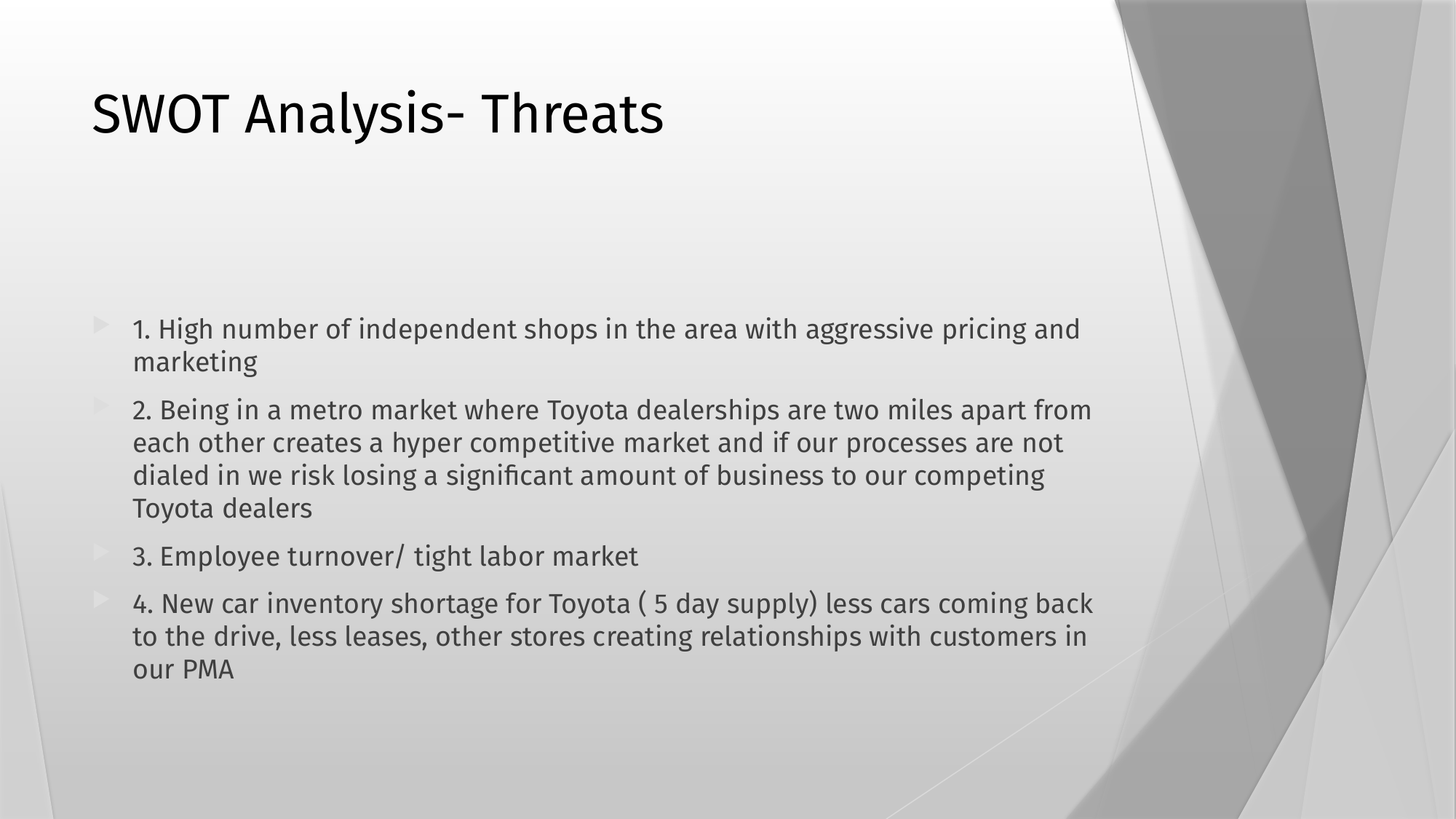

# SWOT Analysis- Threats

1. High number of independent shops in the area with aggressive pricing and marketing
2. Being in a metro market where Toyota dealerships are two miles apart from each other creates a hyper competitive market and if our processes are not dialed in we risk losing a significant amount of business to our competing Toyota dealers
3. Employee turnover/ tight labor market
4. New car inventory shortage for Toyota ( 5 day supply) less cars coming back to the drive, less leases, other stores creating relationships with customers in our PMA